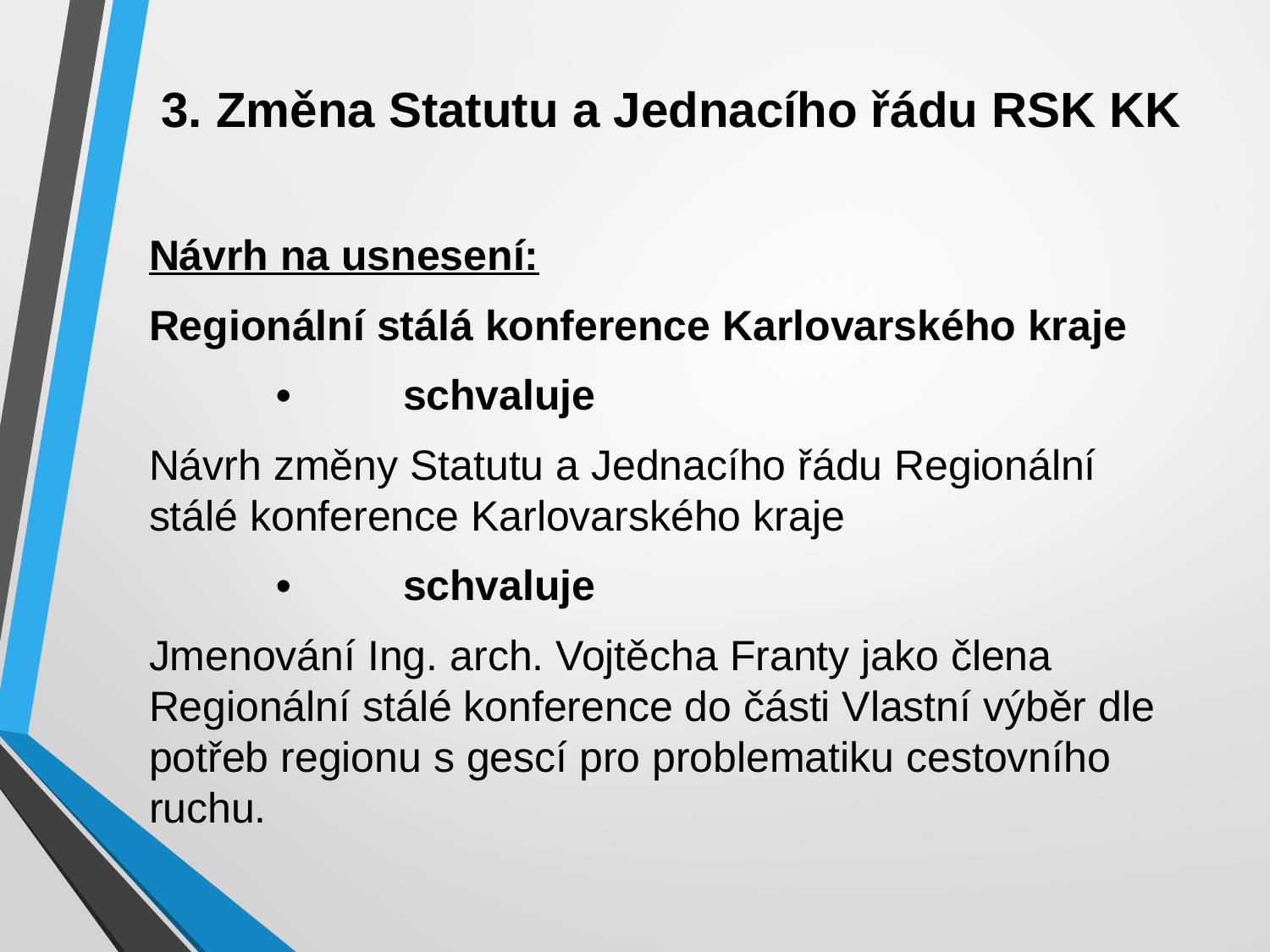

# 3. Změna Statutu a Jednacího řádu RSK KK

Návrh na usnesení:
Regionální stálá konference Karlovarského kraje
	•	schvaluje
Návrh změny Statutu a Jednacího řádu Regionální stálé konference Karlovarského kraje
	•	schvaluje
Jmenování Ing. arch. Vojtěcha Franty jako člena Regionální stálé konference do části Vlastní výběr dle potřeb regionu s gescí pro problematiku cestovního ruchu.